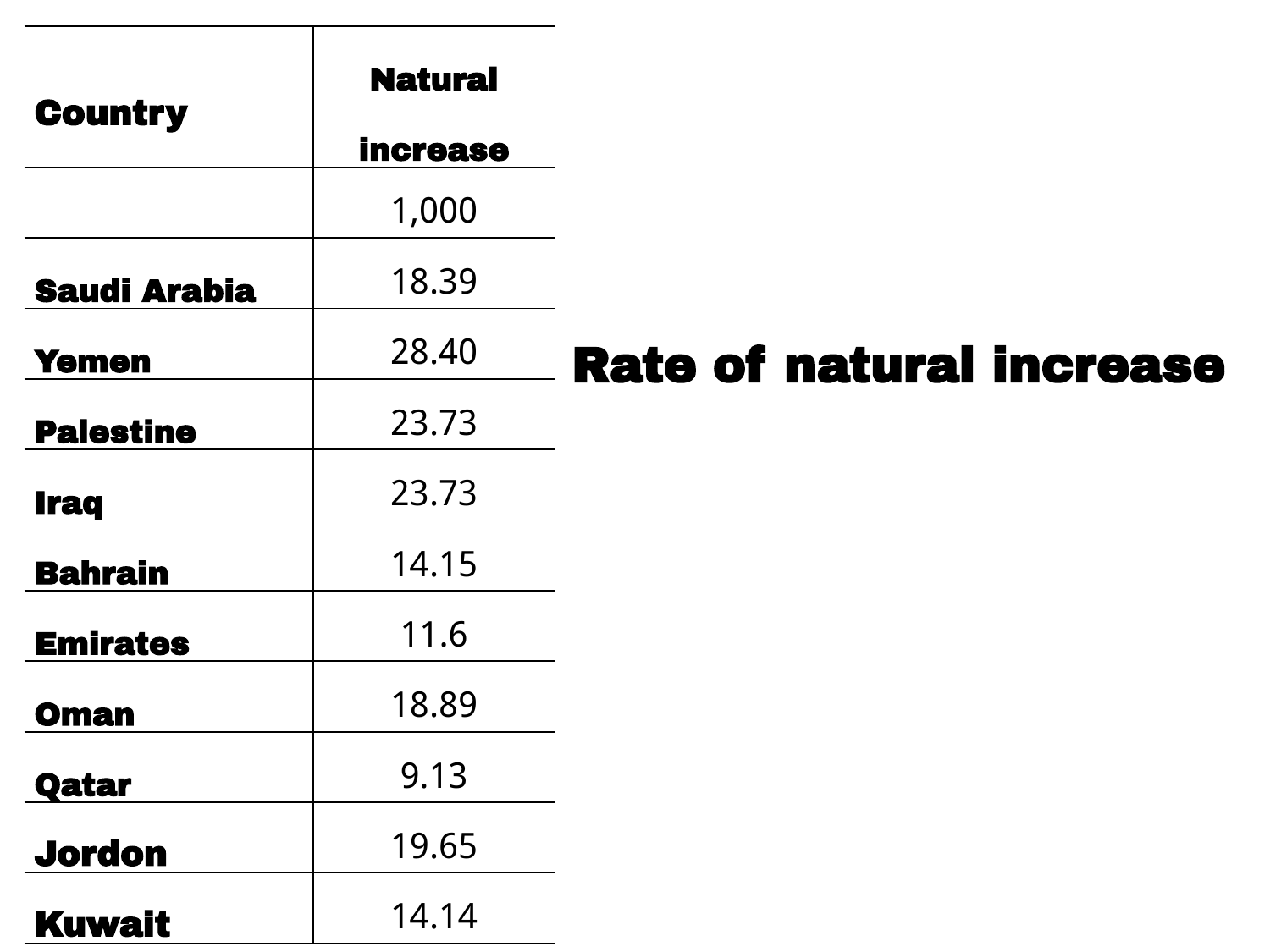

| Country | Natural increase |
| --- | --- |
|  | 1,000 |
| Saudi Arabia | 18.39 |
| Yemen | 28.40 |
| Palestine | 23.73 |
| Iraq | 23.73 |
| Bahrain | 14.15 |
| Emirates | 11.6 |
| Oman | 18.89 |
| Qatar | 9.13 |
| Jordon | 19.65 |
| Kuwait | 14.14 |
Rate of natural increase
26